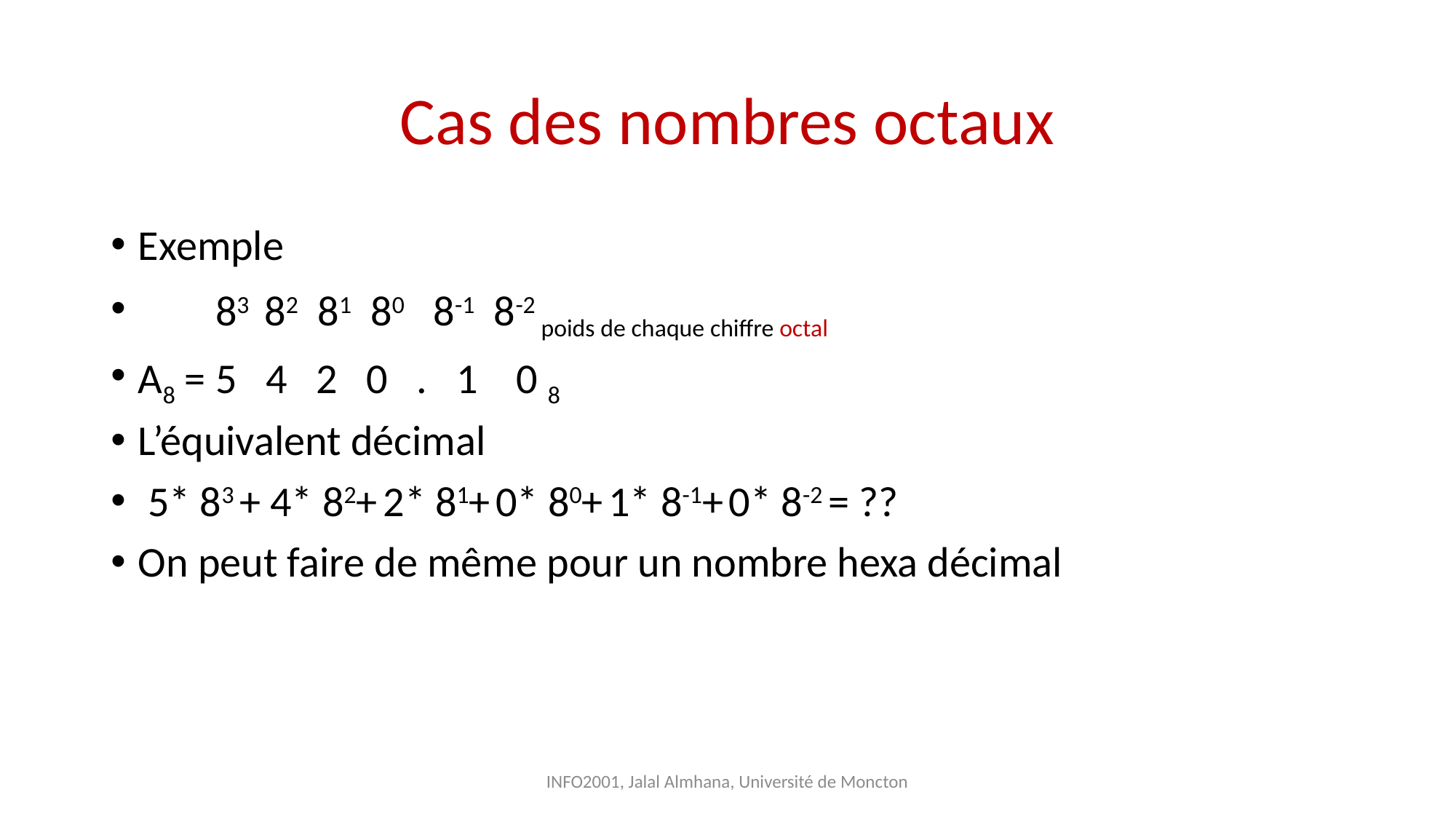

# Cas des nombres octaux
Exemple
        83  82  81  80   8-1  8-2 poids de chaque chiffre octal
A8 = 5   4   2   0   .   1    0 8
L’équivalent décimal
 5* 83 + 4* 82+ 2* 81+ 0* 80+ 1* 8-1+ 0* 8-2 = ??
On peut faire de même pour un nombre hexa décimal
INFO2001, Jalal Almhana, Université de Moncton